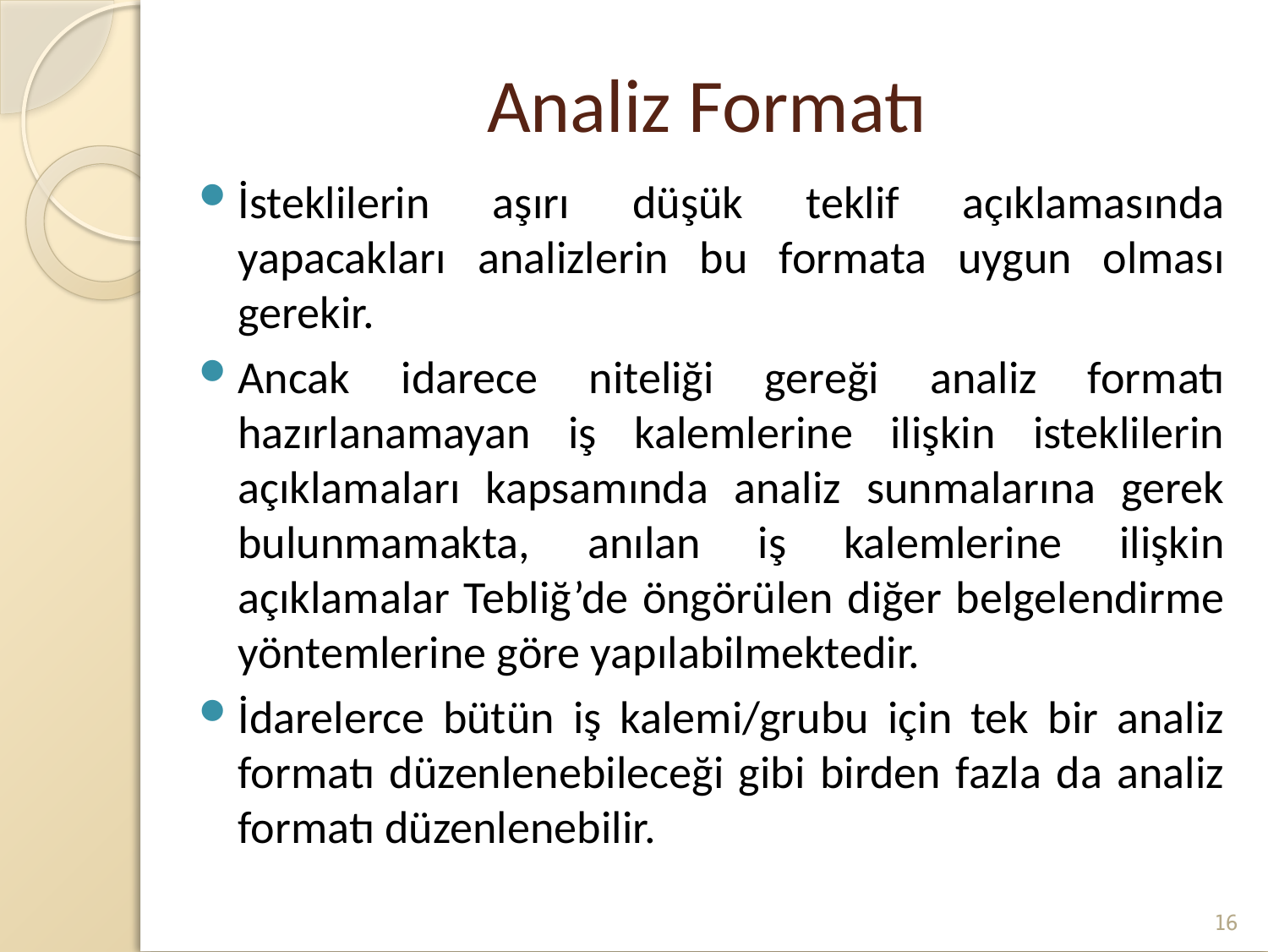

# Analiz Formatı
İsteklilerin aşırı düşük teklif açıklamasında yapacakları analizlerin bu formata uygun olması gerekir.
Ancak idarece niteliği gereği analiz formatı hazırlanamayan iş kalemlerine ilişkin isteklilerin açıklamaları kapsamında analiz sunmalarına gerek bulunmamakta, anılan iş kalemlerine ilişkin açıklamalar Tebliğ’de öngörülen diğer belgelendirme yöntemlerine göre yapılabilmektedir.
İdarelerce bütün iş kalemi/grubu için tek bir analiz formatı düzenlenebileceği gibi birden fazla da analiz formatı düzenlenebilir.

16